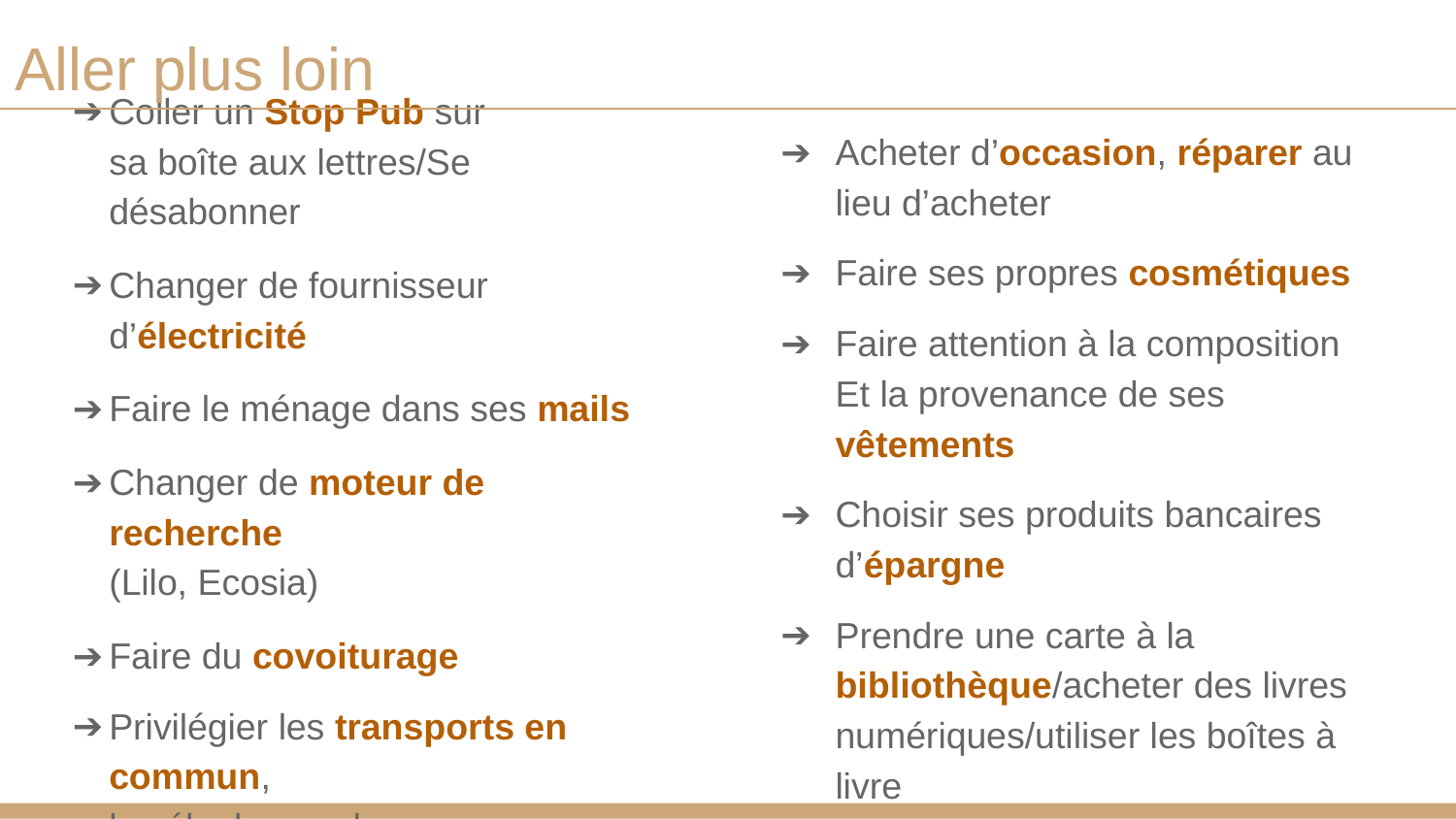

# Aller plus loin
Coller un Stop Pub sur
sa boîte aux lettres/Se désabonner
Changer de fournisseur d’électricité
Faire le ménage dans ses mails
Changer de moteur de recherche
(Lilo, Ecosia)
Faire du covoiturage
Privilégier les transports en commun,
le vélo, la marche
Acheter d’occasion, réparer au lieu d’acheter
Faire ses propres cosmétiques
Faire attention à la composition
Et la provenance de ses vêtements
Choisir ses produits bancaires d’épargne
Prendre une carte à la bibliothèque/acheter des livres numériques/utiliser les boîtes à livre